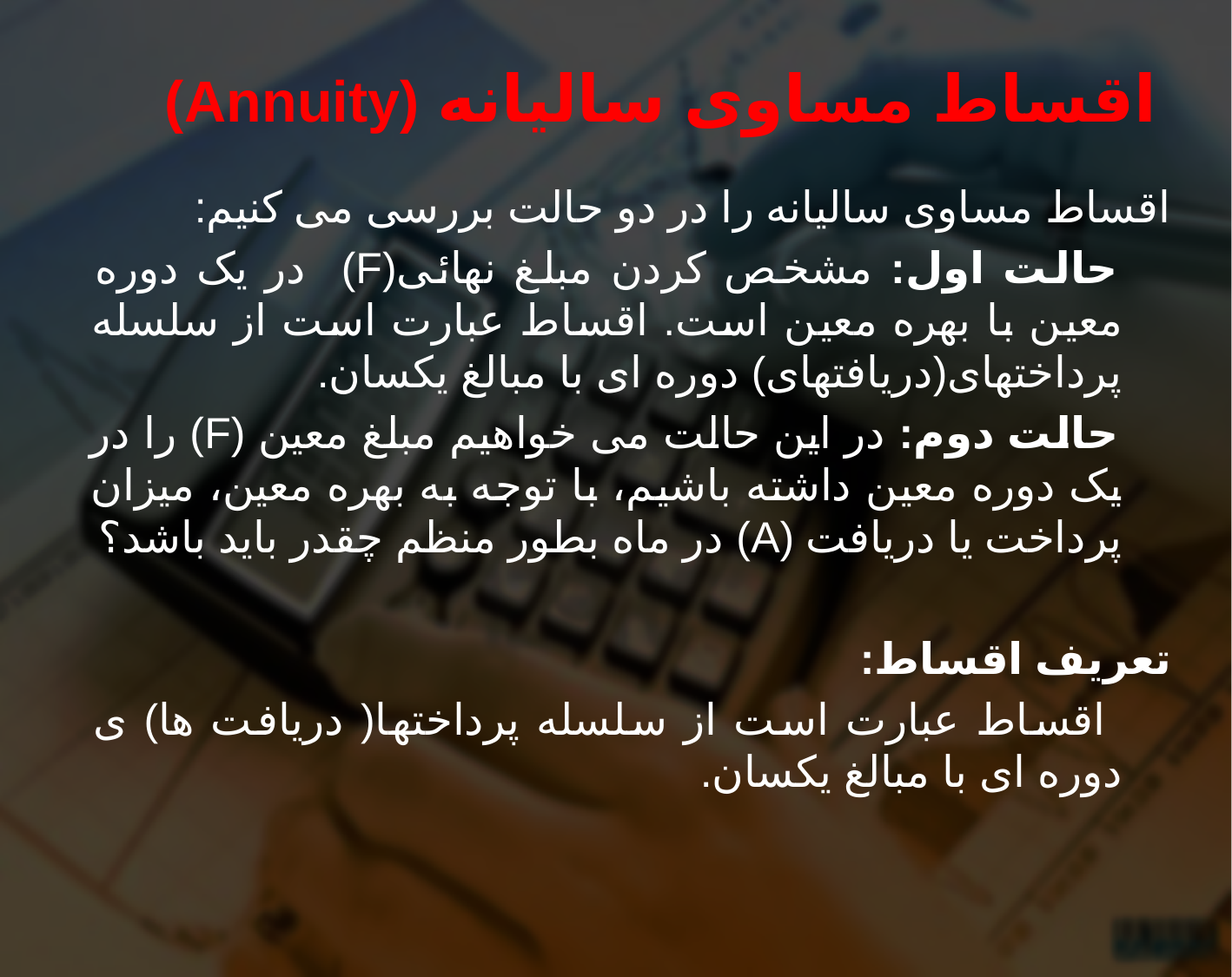

# اقساط مساوی سالیانه (Annuity)
اقساط مساوی سالیانه را در دو حالت بررسی می کنیم:
   حالت اول: مشخص کردن مبلغ نهائی(F)  در یک دوره معین با بهره معین است. اقساط عبارت است از سلسله پرداختهای(دریافتهای) دوره ای با مبالغ یکسان.
    حالت دوم: در این حالت می خواهیم مبلغ معین (F) را در یک دوره معین داشته باشیم، با توجه به بهره معین، میزان پرداخت یا دریافت (A) در ماه بطور منظم چقدر باید باشد؟

تعریف اقساط:
    اقساط عبارت است از سلسله پرداختها( دریافت ها) ی دوره ای با مبالغ یکسان.